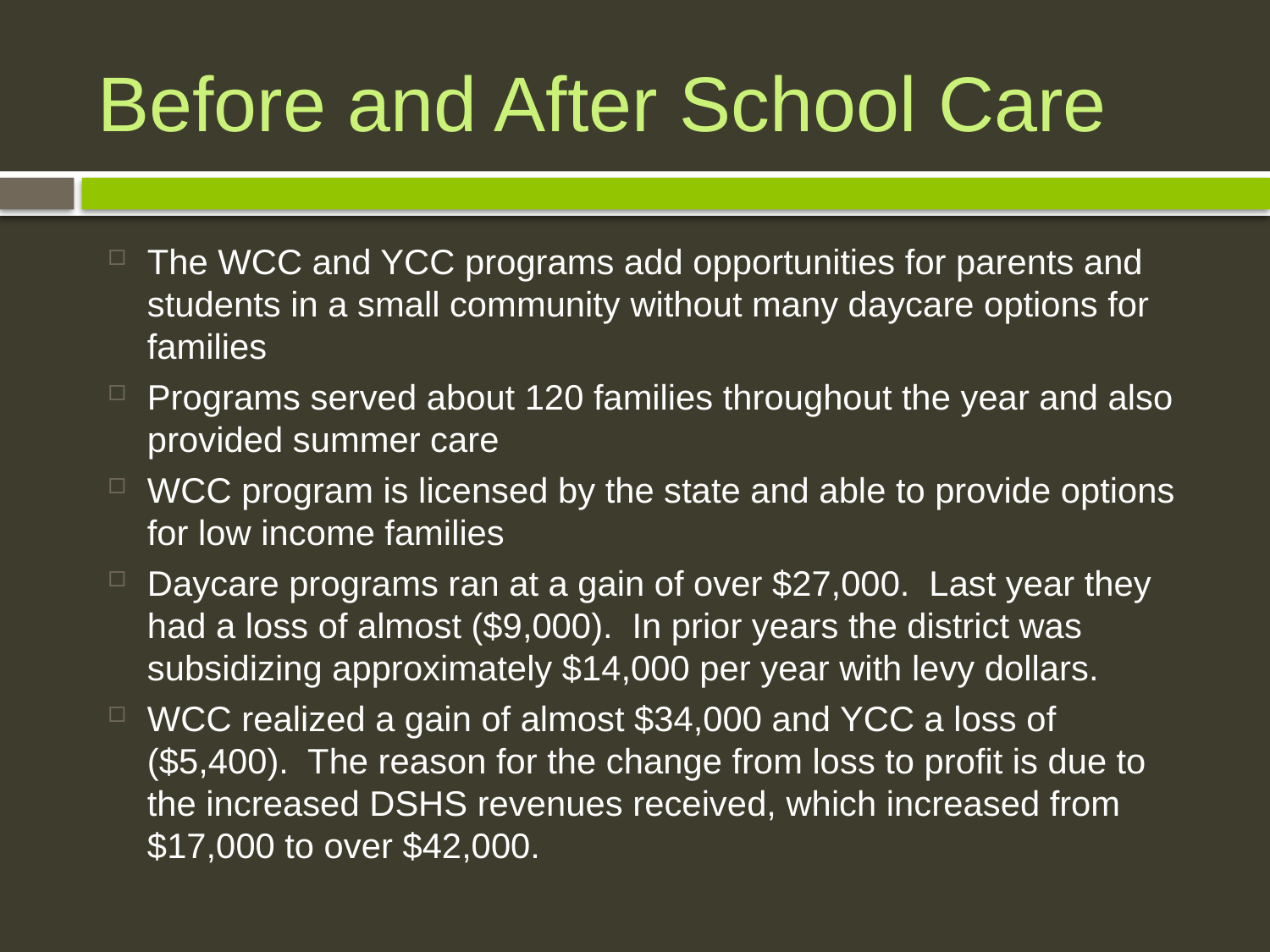

# Before and After School Care
The WCC and YCC programs add opportunities for parents and students in a small community without many daycare options for families
Programs served about 120 families throughout the year and also provided summer care
WCC program is licensed by the state and able to provide options for low income families
Daycare programs ran at a gain of over $27,000.  Last year they had a loss of almost ($9,000).  In prior years the district was subsidizing approximately $14,000 per year with levy dollars.
WCC realized a gain of almost $34,000 and YCC a loss of ($5,400).  The reason for the change from loss to profit is due to the increased DSHS revenues received, which increased from $17,000 to over $42,000.